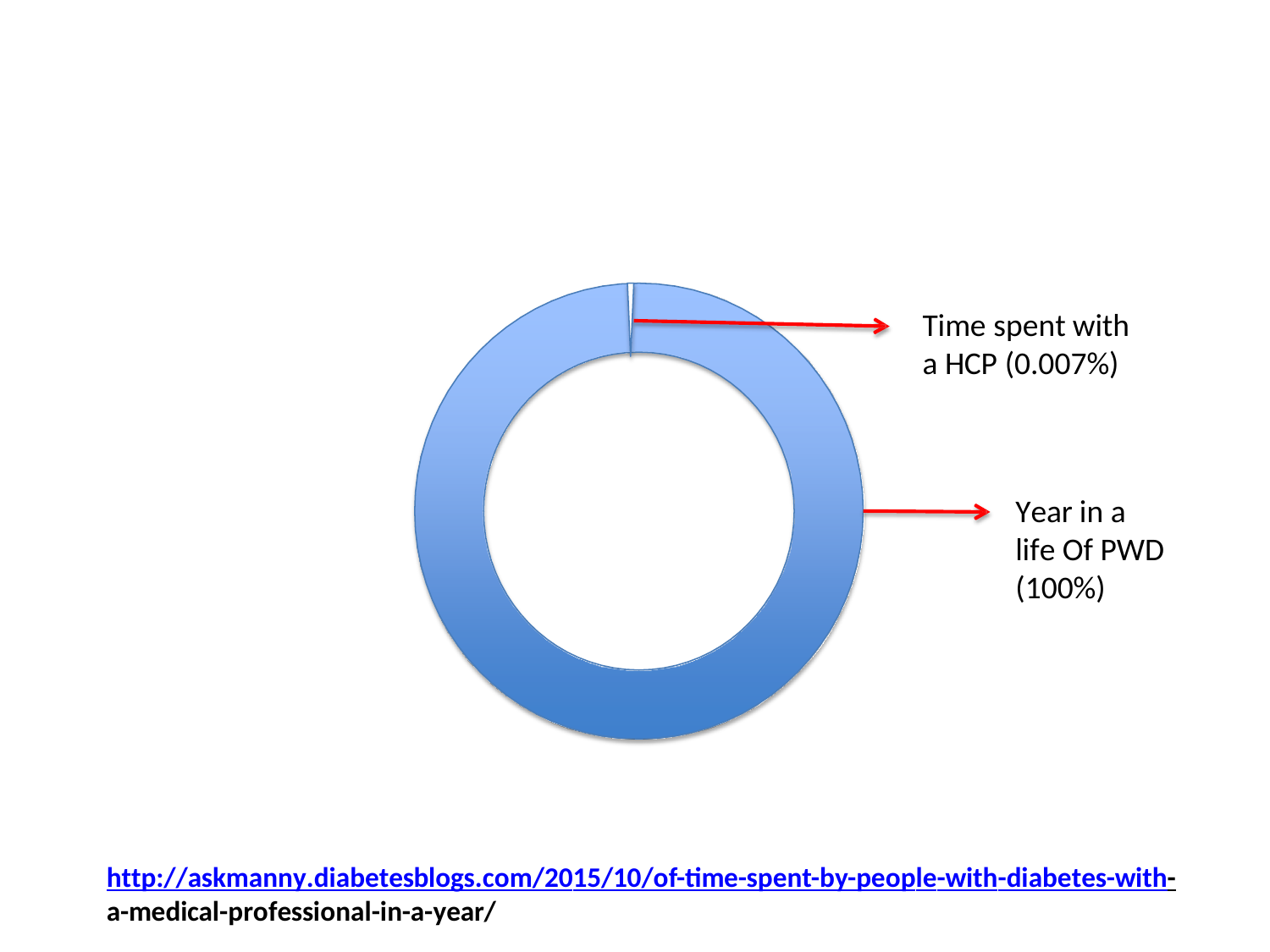

Time spent with a HCP (0.007%)

Year in a life Of PWD (100%)

http://askmanny.diabetesblogs.com/2015/10/of-time-spent-by-people-with-diabetes-with- a-medical-professional-in-a-year/